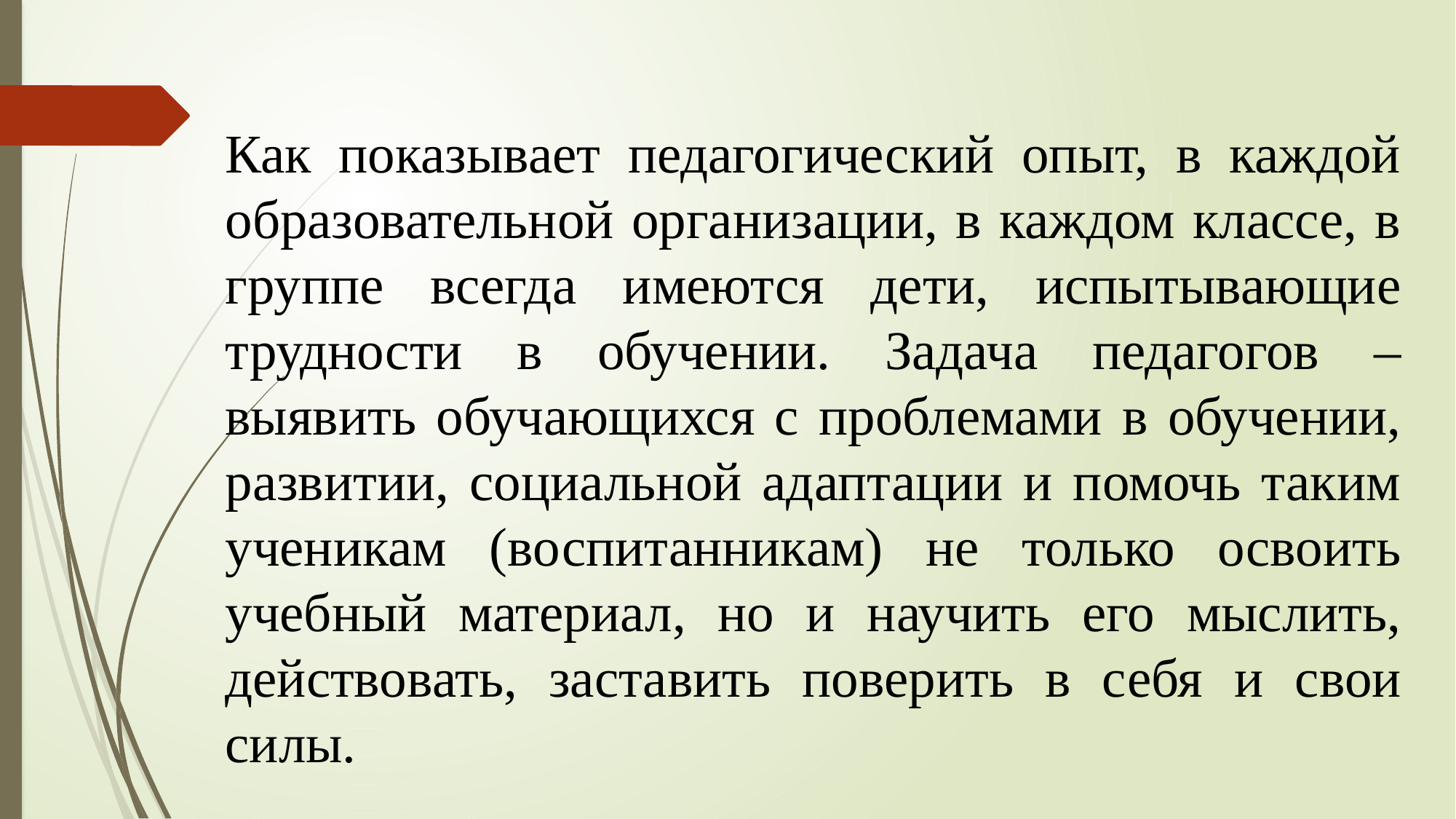

Как показывает педагогический опыт, в каждой образовательной организации, в каждом классе, в группе всегда имеются дети, испытывающие трудности в обучении. Задача педагогов – выявить обучающихся с проблемами в обучении, развитии, социальной адаптации и помочь таким ученикам (воспитанникам) не только освоить учебный материал, но и научить его мыслить, действовать, заставить поверить в себя и свои силы.